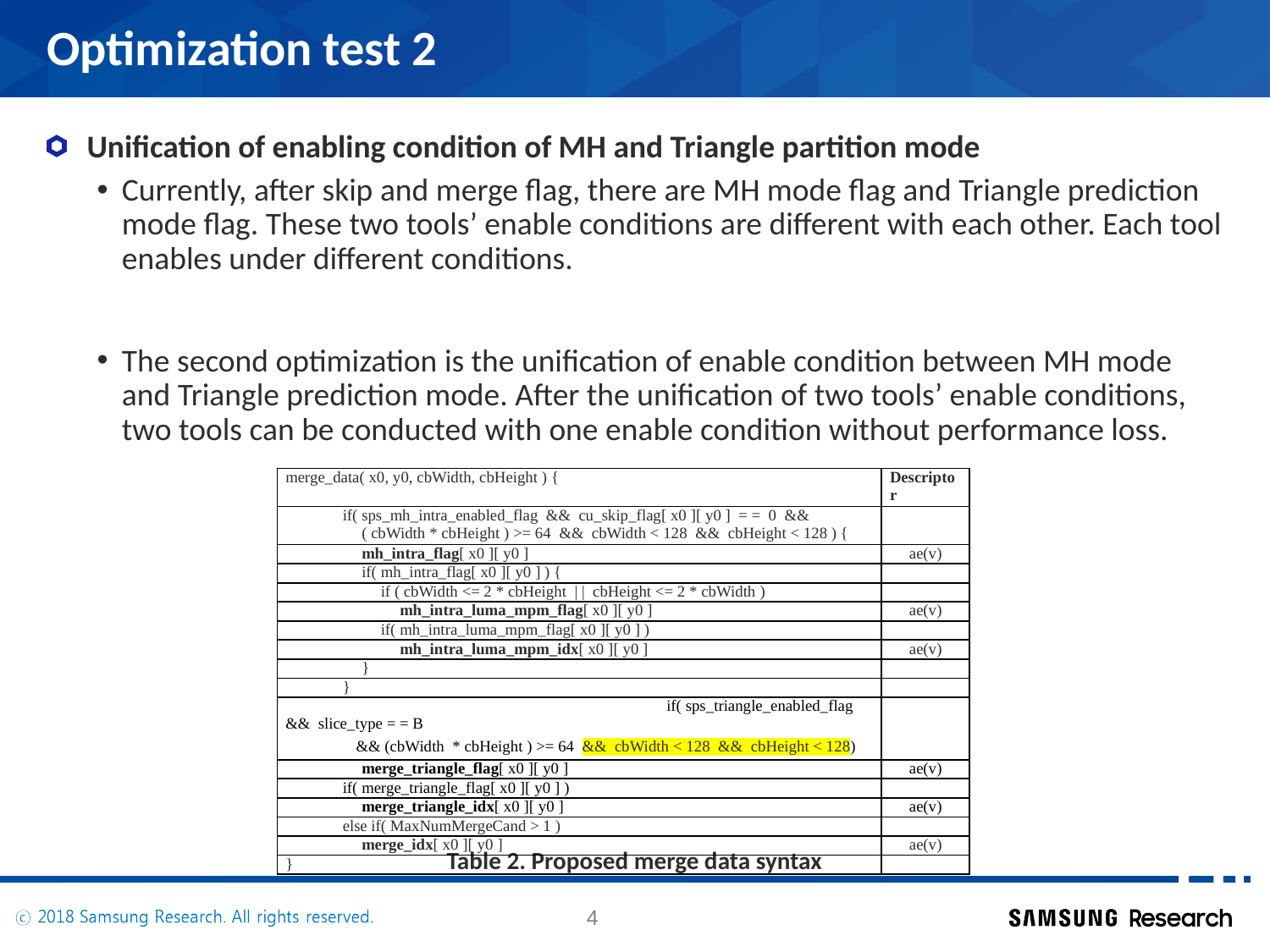

# Optimization test 2
Unification of enabling condition of MH and Triangle partition mode
Currently, after skip and merge flag, there are MH mode flag and Triangle prediction mode flag. These two tools’ enable conditions are different with each other. Each tool enables under different conditions.

The second optimization is the unification of enable condition between MH mode and Triangle prediction mode. After the unification of two tools’ enable conditions, two tools can be conducted with one enable condition without performance loss.

| merge\_data( x0, y0, cbWidth, cbHeight ) { | Descriptor |
| --- | --- |
| if( sps\_mh\_intra\_enabled\_flag && cu\_skip\_flag[ x0 ][ y0 ] = = 0 && ( cbWidth \* cbHeight ) >= 64 && cbWidth < 128 && cbHeight < 128 ) { |  |
| mh\_intra\_flag[ x0 ][ y0 ] | ae(v) |
| if( mh\_intra\_flag[ x0 ][ y0 ] ) { |  |
| if ( cbWidth <= 2 \* cbHeight | | cbHeight <= 2 \* cbWidth ) |  |
| mh\_intra\_luma\_mpm\_flag[ x0 ][ y0 ] | ae(v) |
| if( mh\_intra\_luma\_mpm\_flag[ x0 ][ y0 ] ) |  |
| mh\_intra\_luma\_mpm\_idx[ x0 ][ y0 ] | ae(v) |
| } |  |
| } |  |
| if( sps\_triangle\_enabled\_flag && slice\_type = = B && (cbWidth \* cbHeight ) >= 64 && cbWidth < 128 && cbHeight < 128) |  |
| merge\_triangle\_flag[ x0 ][ y0 ] | ae(v) |
| if( merge\_triangle\_flag[ x0 ][ y0 ] ) |  |
| merge\_triangle\_idx[ x0 ][ y0 ] | ae(v) |
| else if( MaxNumMergeCand > 1 ) |  |
| merge\_idx[ x0 ][ y0 ] | ae(v) |
| } |  |
Table 2. Proposed merge data syntax